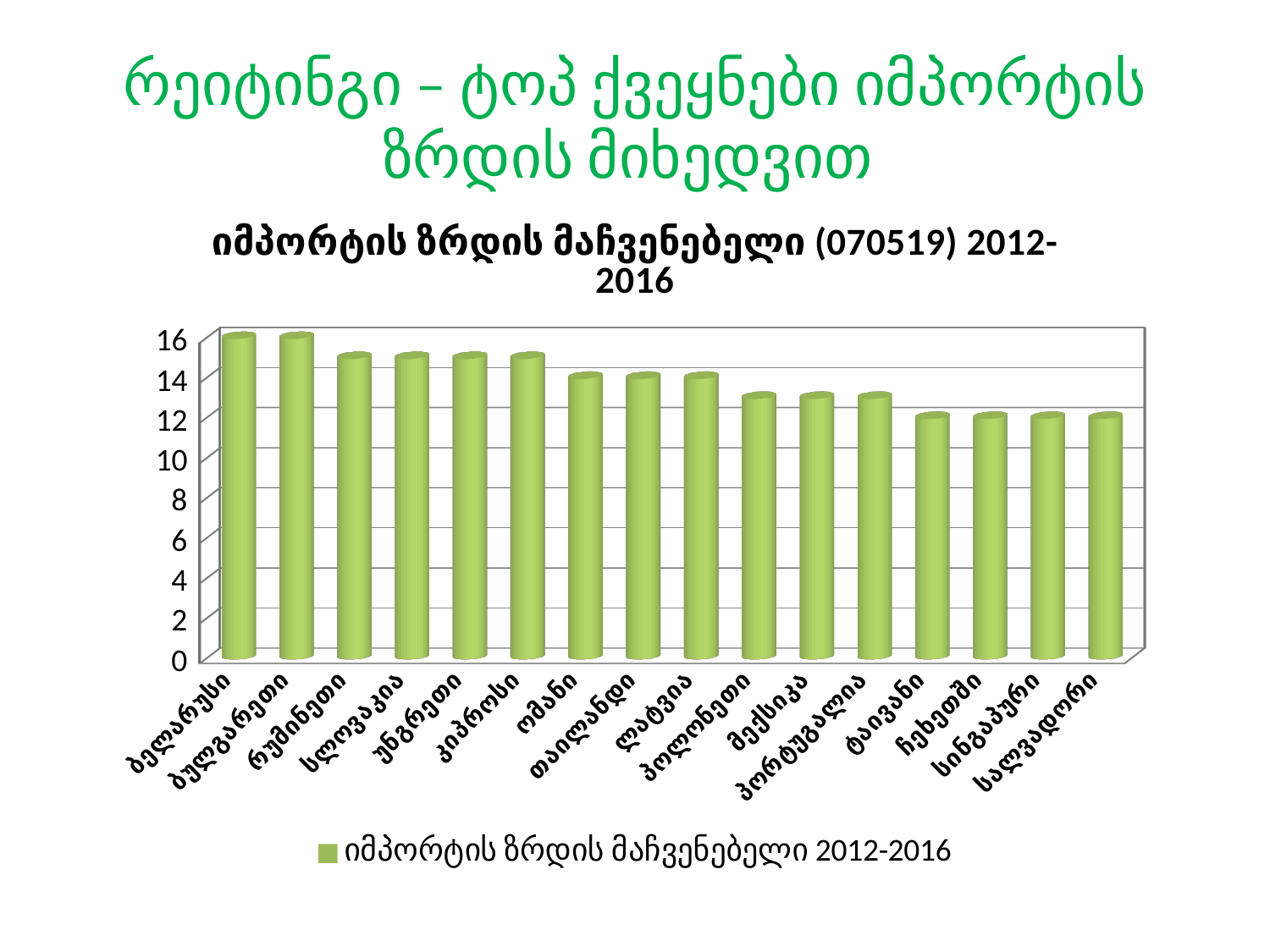

# რეიტინგი – ტოპ ქვეყნები იმპორტის ზრდის მიხედვით

[unsupported chart]